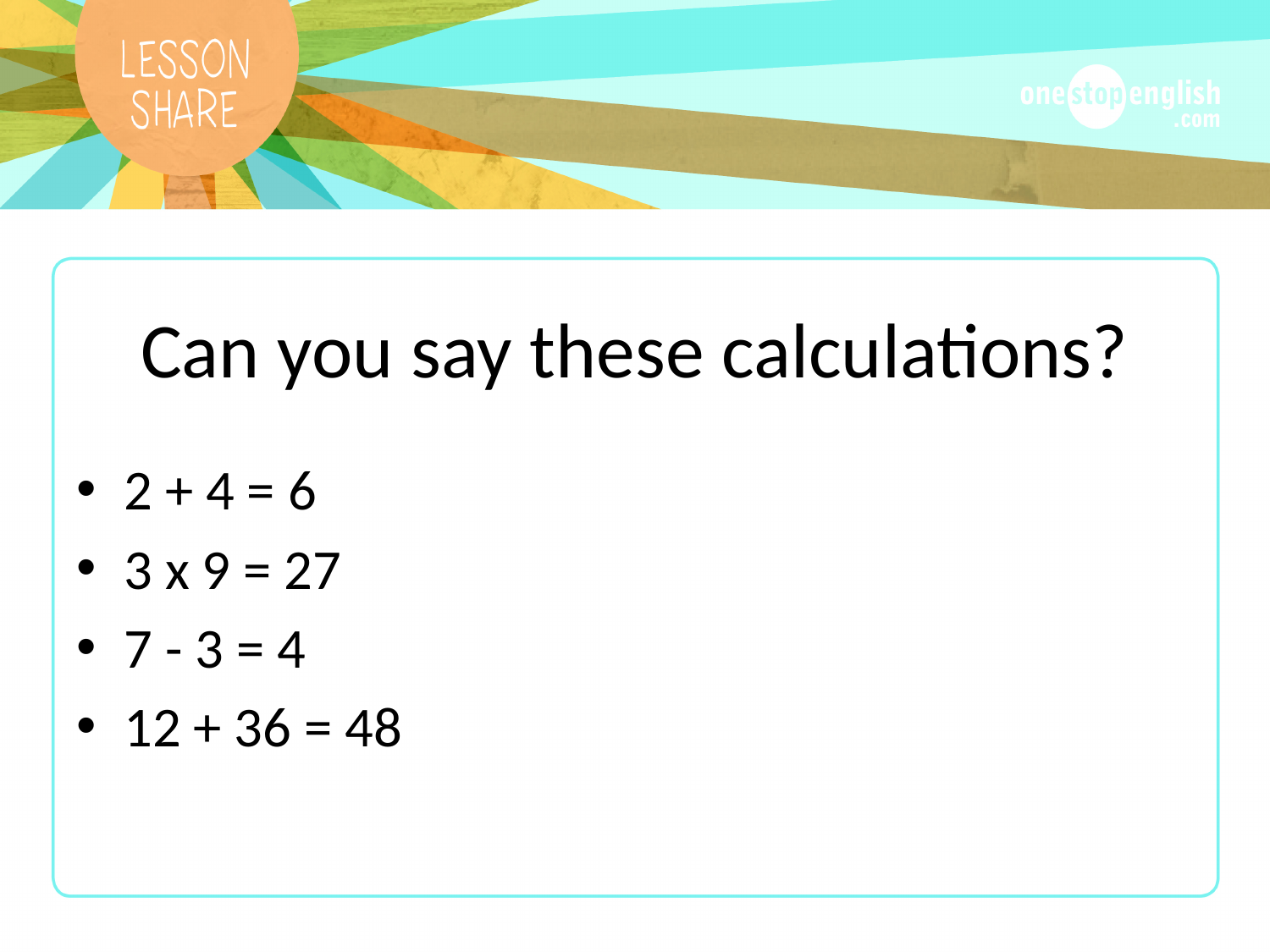

# Can you say these calculations?
2 + 4 = 6
3 x 9 = 27
7 - 3 = 4
12 + 36 = 48